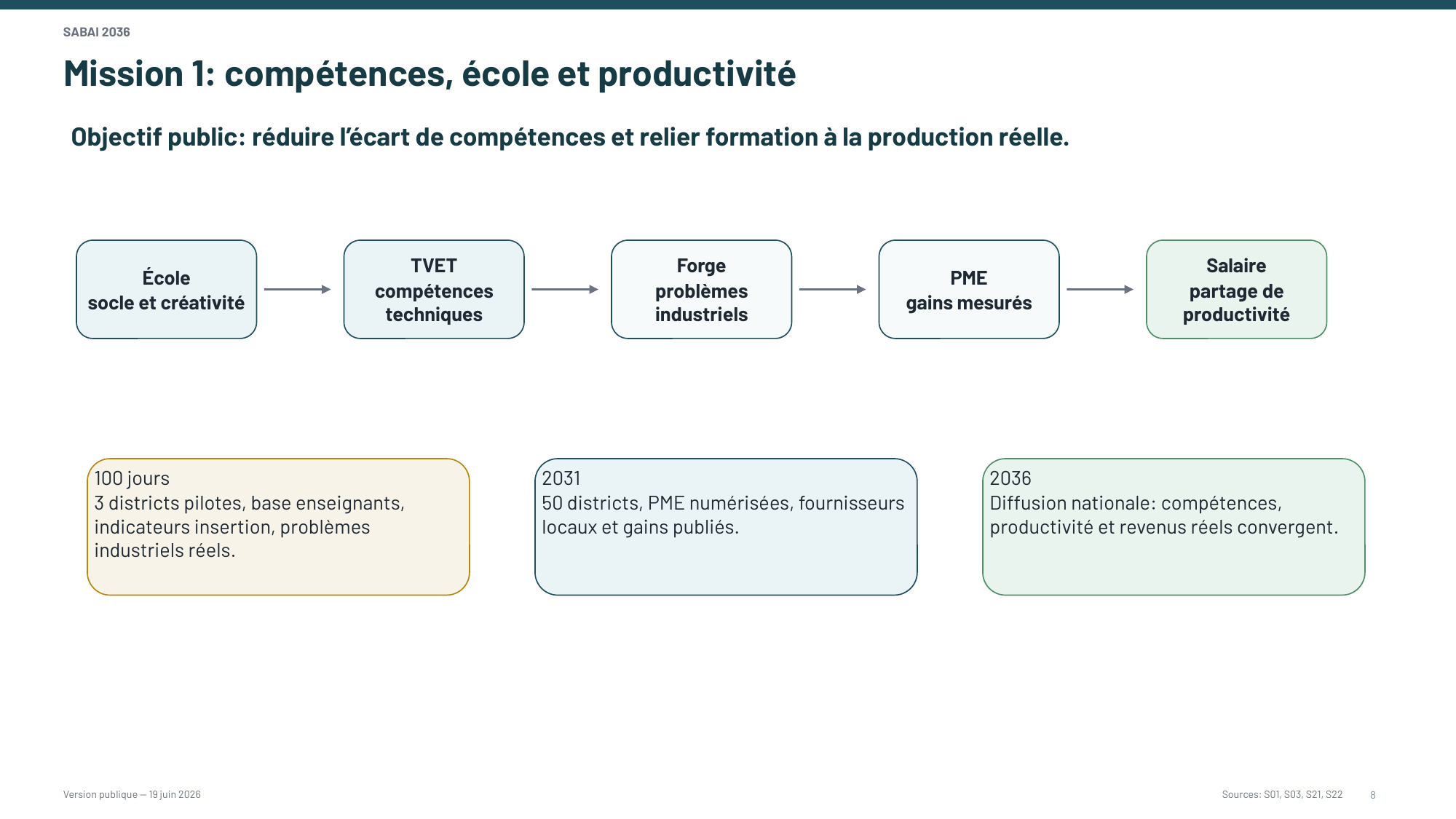

SABAI 2036
Mission 1: compétences, école et productivité
Objectif public: réduire l’écart de compétences et relier formation à la production réelle.
École
socle et créativité
TVET
compétences techniques
Forge
problèmes industriels
PME
gains mesurés
Salaire
partage de productivité

100 jours
3 districts pilotes, base enseignants, indicateurs insertion, problèmes industriels réels.
2031
50 districts, PME numérisées, fournisseurs locaux et gains publiés.
2036
Diffusion nationale: compétences, productivité et revenus réels convergent.
8
Version publique — 19 juin 2026
Sources: S01, S03, S21, S22